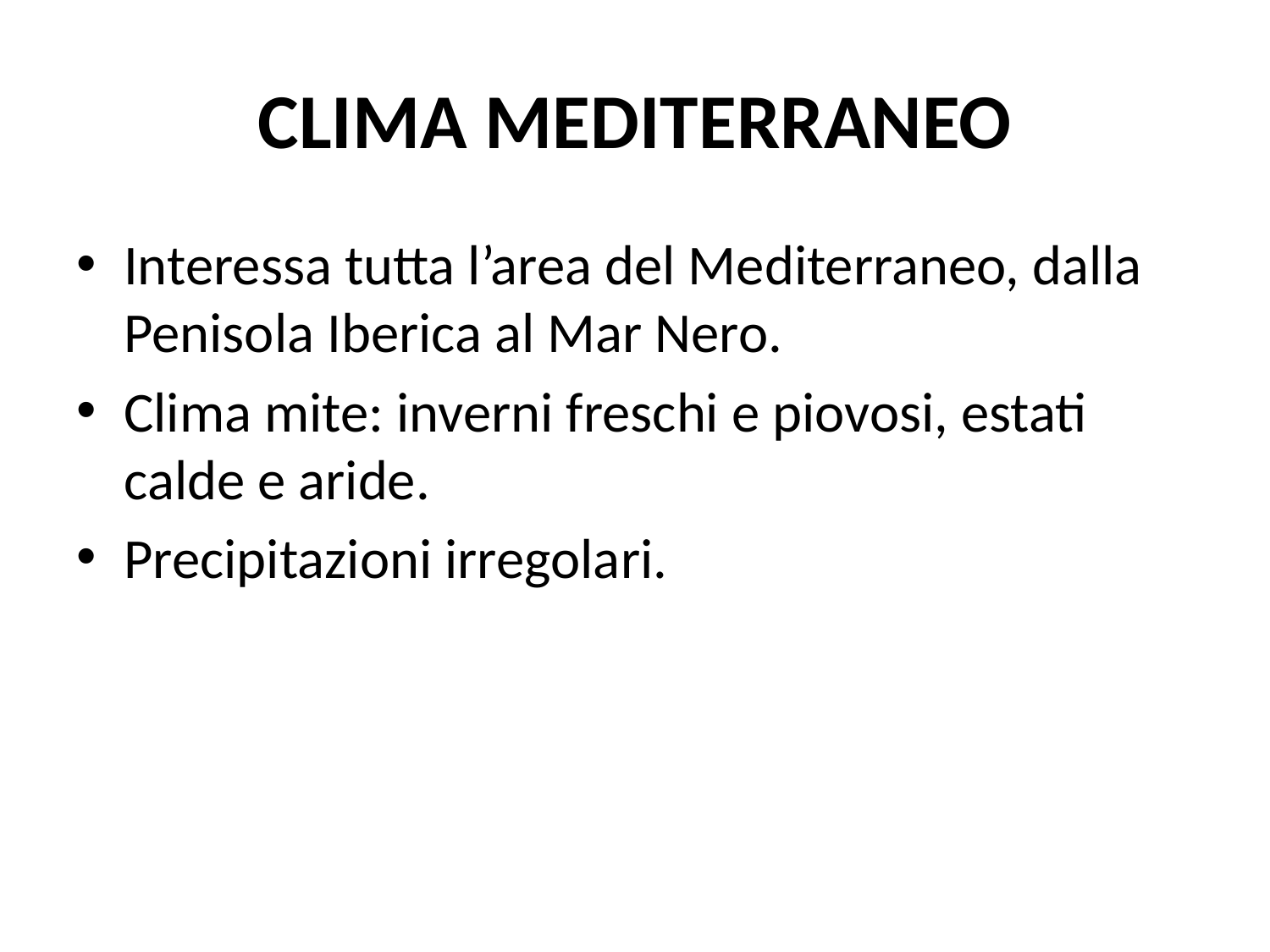

# CLIMA MEDITERRANEO
Interessa tutta l’area del Mediterraneo, dalla Penisola Iberica al Mar Nero.
Clima mite: inverni freschi e piovosi, estati calde e aride.
Precipitazioni irregolari.